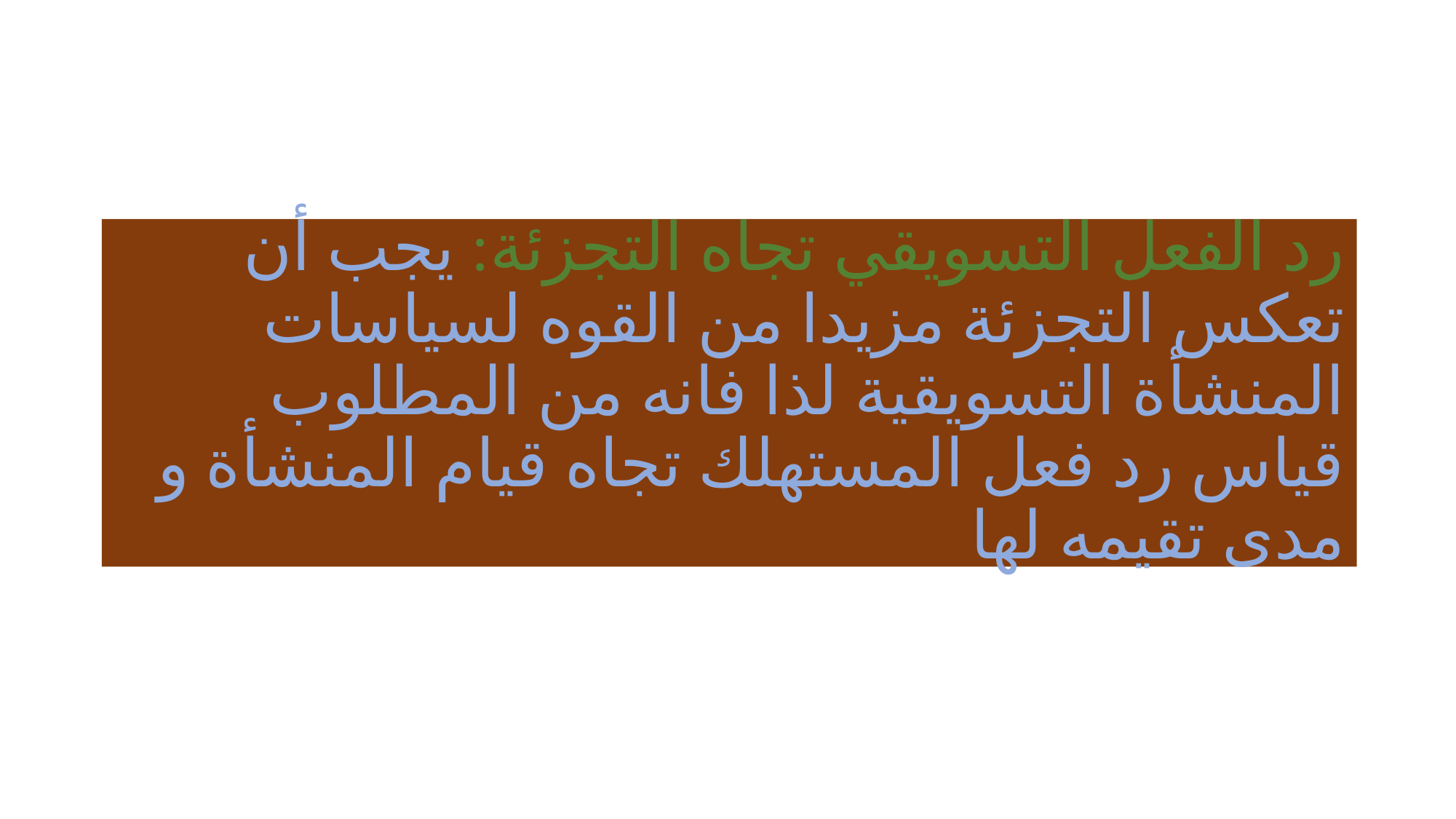

# رد الفعل التسويقي تجاه التجزئة: يجب أن تعكس التجزئة مزيدا من القوه لسياسات المنشأة التسويقية لذا فانه من المطلوب قياس رد فعل المستهلك تجاه قيام المنشأة و مدى تقيمه لها